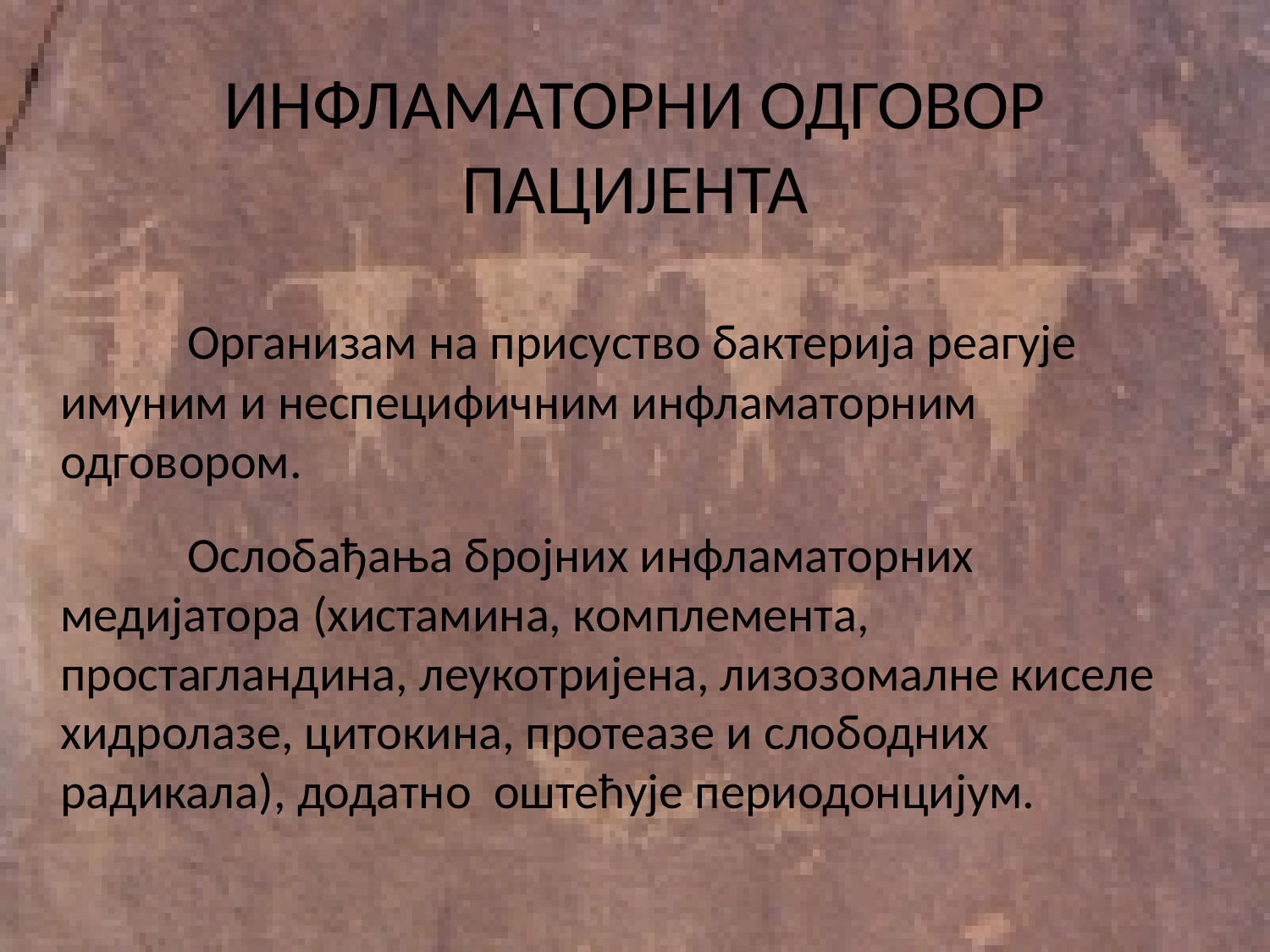

# ИНФЛАМАТОРНИ ОДГОВОР ПАЦИЈЕНТА
		Организам на присуство бактерија реагује имуним и неспецифичним инфламаторним одговором.

		Ослобађања бројних инфламаторних медијатора (хистамина, комплемента, простагландина, леукотријена, лизозомалне киселе хидролазе, цитокина, протеазе и слободних радикала), додатно  оштећује периодонцијум.